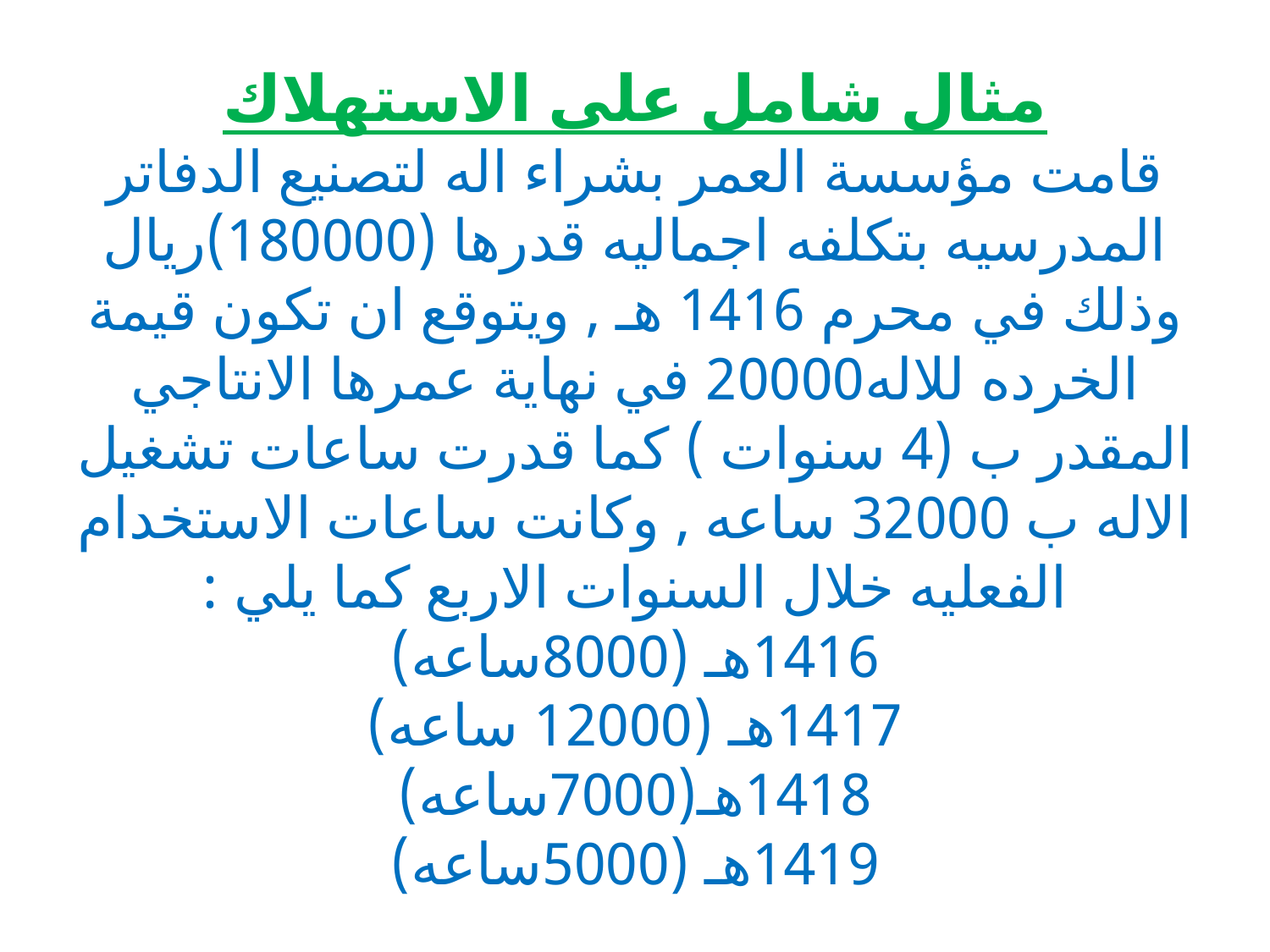

# مثال شامل على الاستهلاك قامت مؤسسة العمر بشراء اله لتصنيع الدفاتر المدرسيه بتكلفه اجماليه قدرها (180000)ريال وذلك في محرم 1416 هـ , ويتوقع ان تكون قيمة الخرده للاله20000 في نهاية عمرها الانتاجي المقدر ب (4 سنوات ) كما قدرت ساعات تشغيل الاله ب 32000 ساعه , وكانت ساعات الاستخدام الفعليه خلال السنوات الاربع كما يلي : 1416هـ (8000ساعه) 1417هـ (12000 ساعه) 1418هـ(7000ساعه) 1419هـ (5000ساعه)